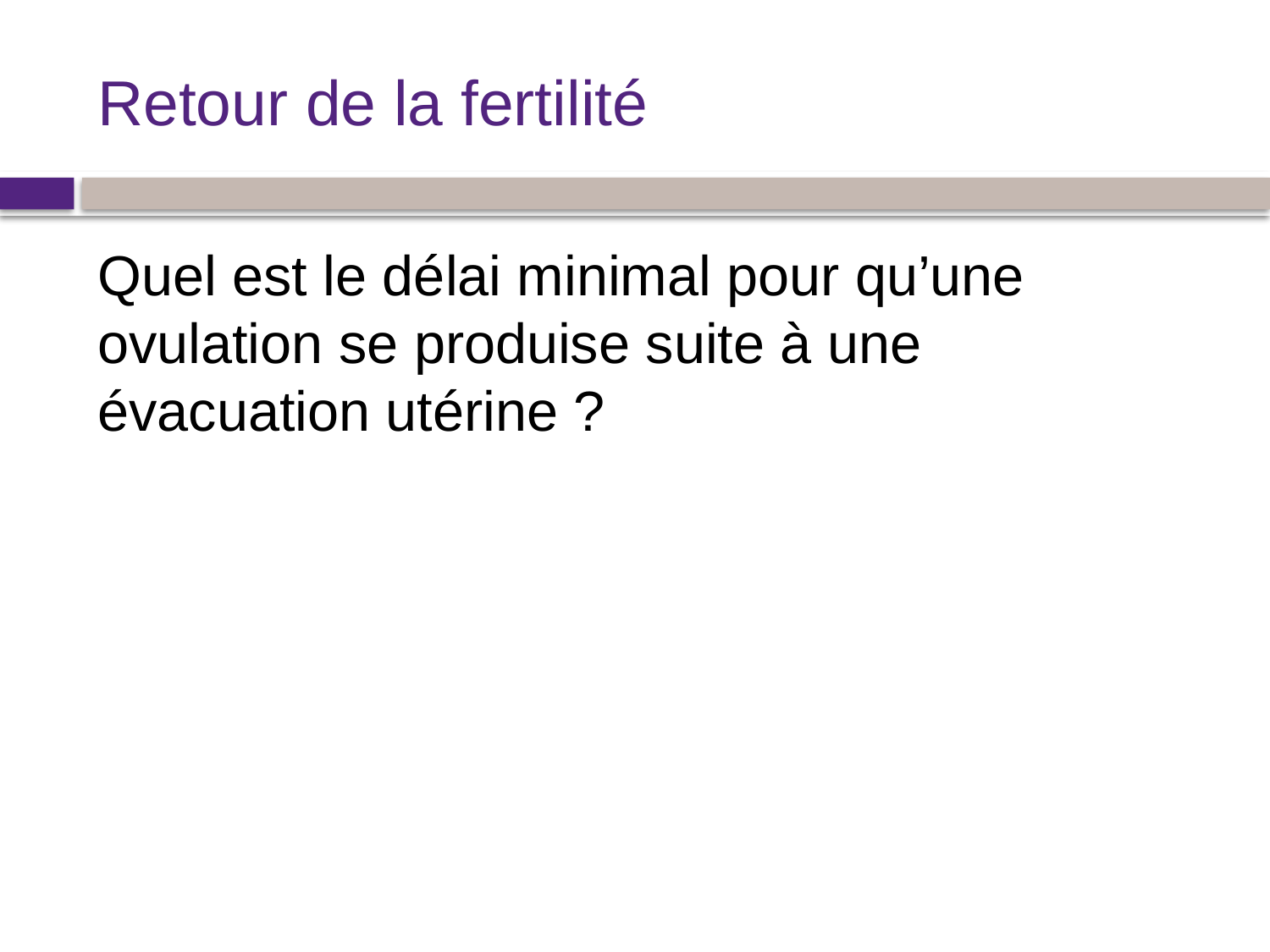

# Retour de la fertilité
Quel est le délai minimal pour qu’une ovulation se produise suite à une évacuation utérine ?